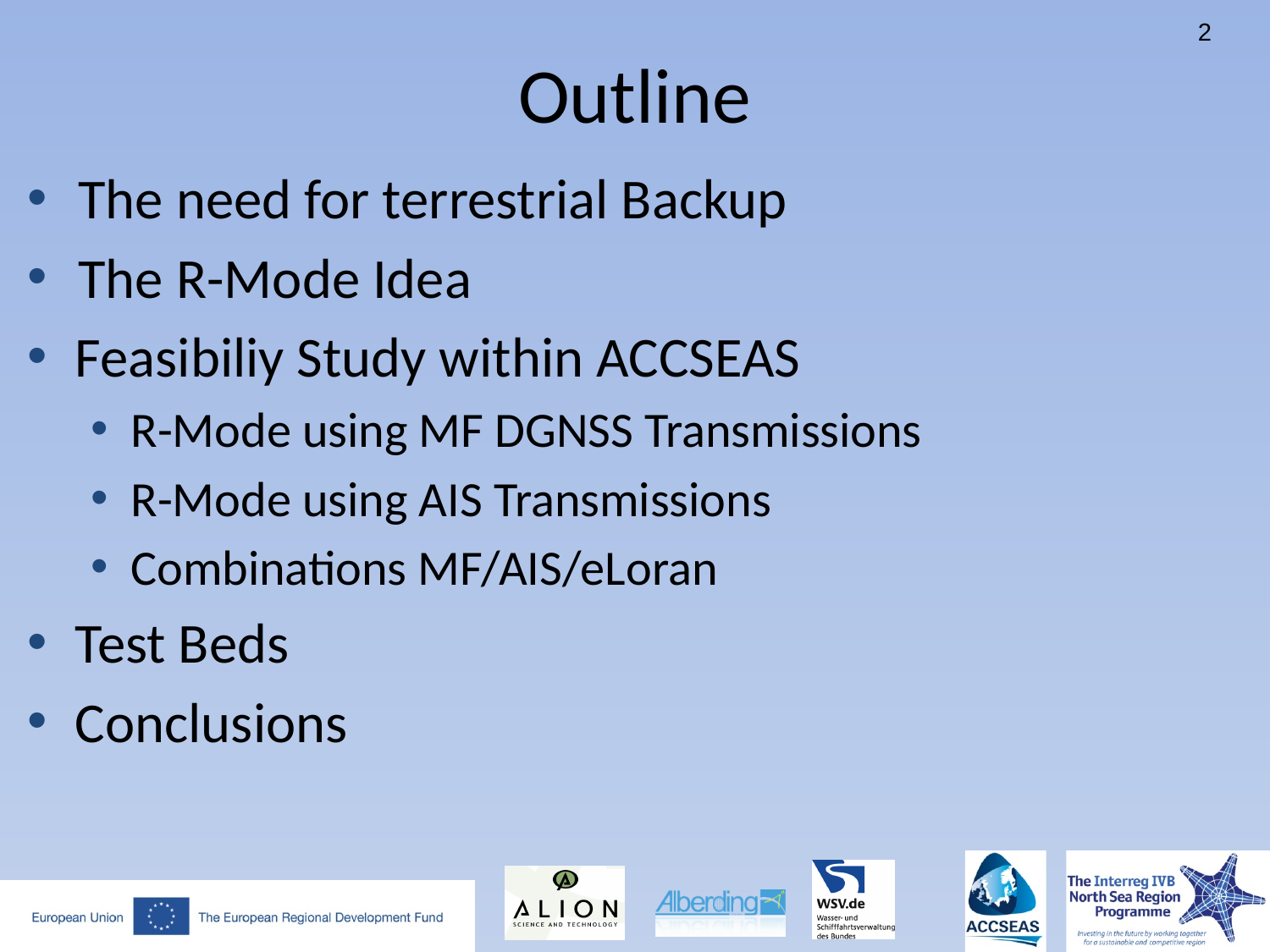

2
# Outline
The need for terrestrial Backup
The R-Mode Idea
Feasibiliy Study within ACCSEAS
R-Mode using MF DGNSS Transmissions
R-Mode using AIS Transmissions
Combinations MF/AIS/eLoran
Test Beds
Conclusions